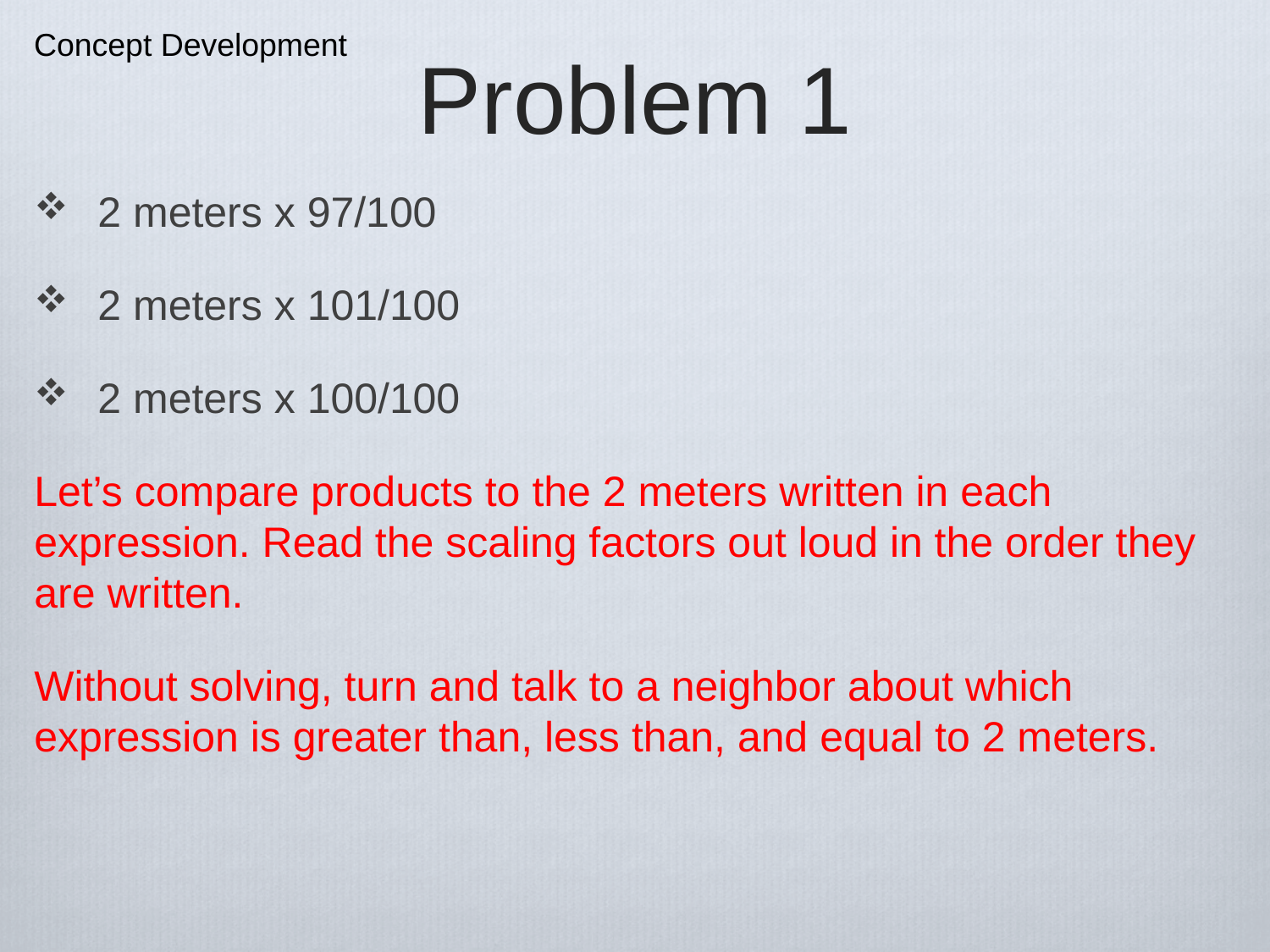

Concept Development
# Problem 1
2 meters x 97/100
2 meters x 101/100
2 meters x 100/100
Let’s compare products to the 2 meters written in each expression. Read the scaling factors out loud in the order they are written.
Without solving, turn and talk to a neighbor about which expression is greater than, less than, and equal to 2 meters.